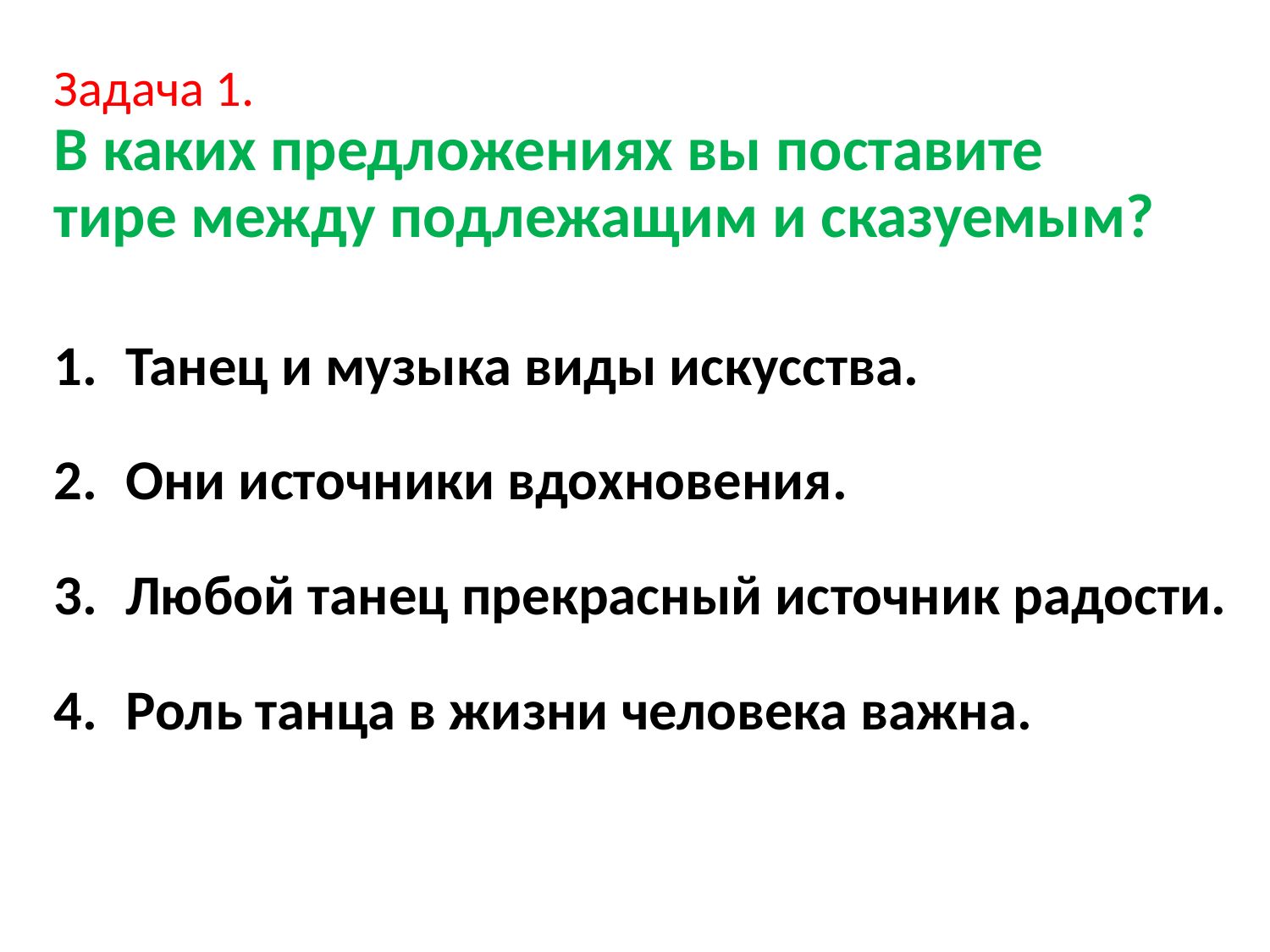

# Задача 1. В каких предложениях вы поставите тире между подлежащим и сказуемым?
Танец и музыка виды искусства.
Они источники вдохновения.
Любой танец прекрасный источник радости.
Роль танца в жизни человека важна.